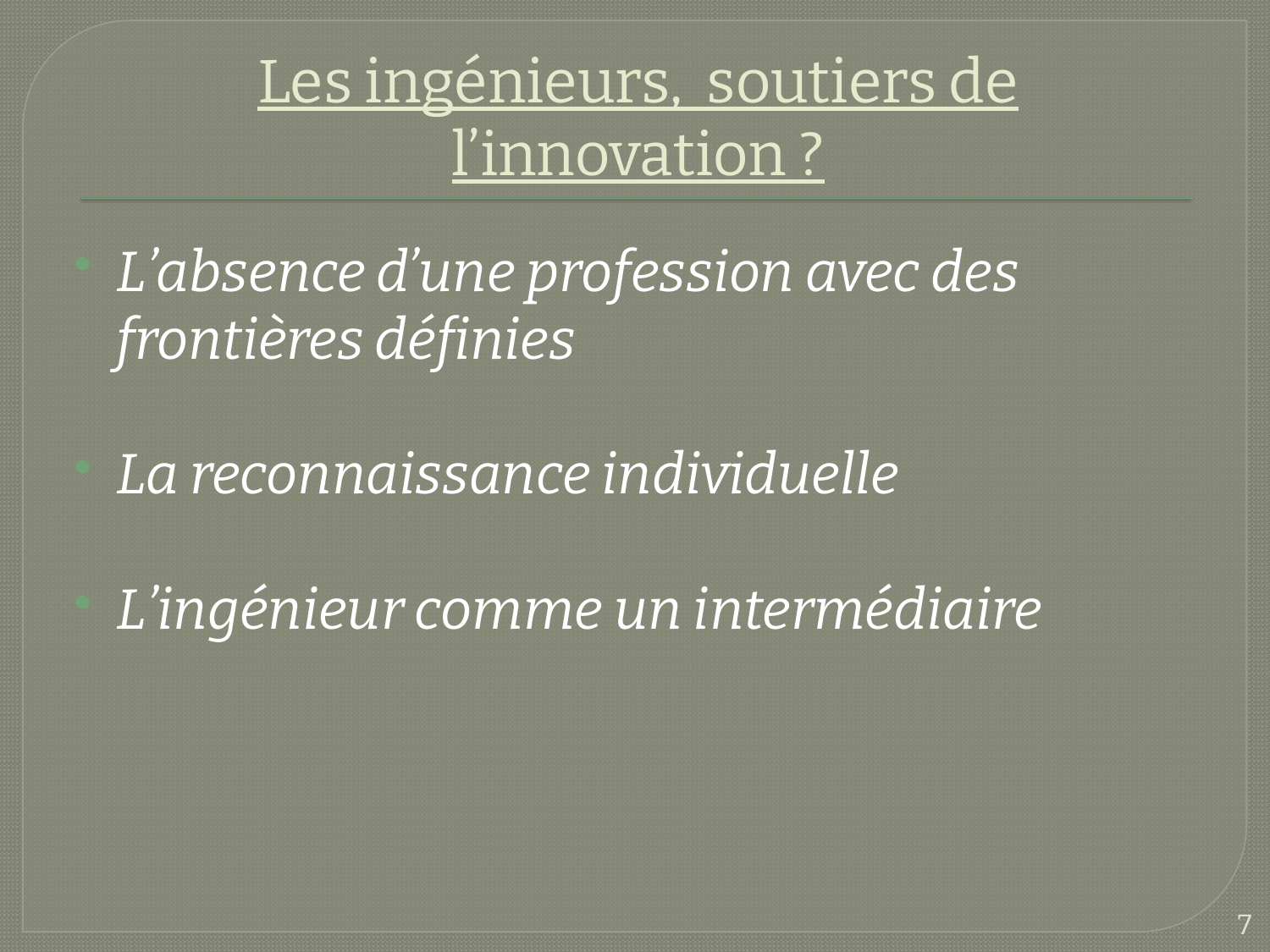

# Les ingénieurs,  soutiers de l’innovation ?
L’absence d’une profession avec des frontières définies

La reconnaissance individuelle

L’ingénieur comme un intermédiaire

7